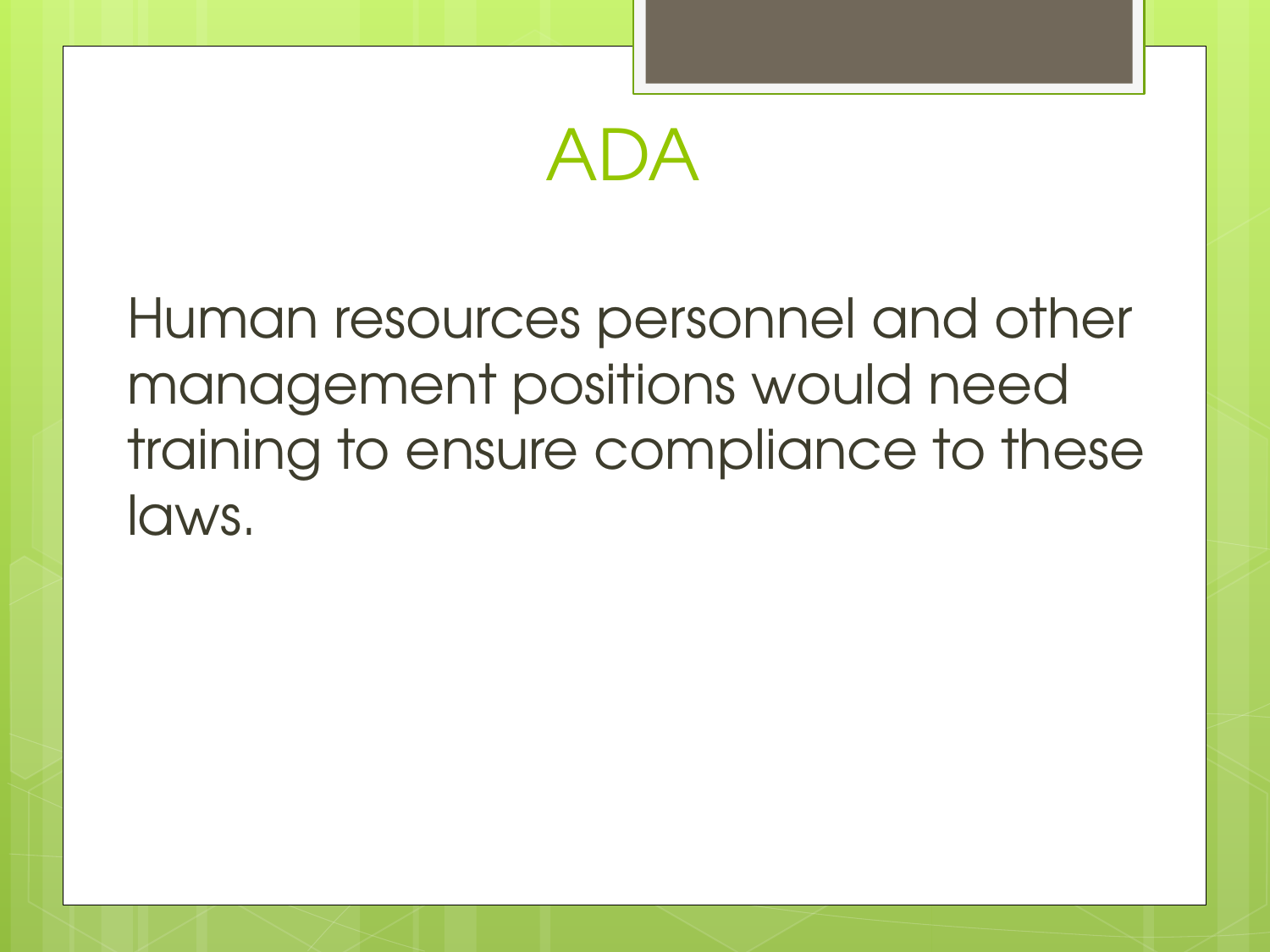

# ADA

Human resources personnel and other management positions would need training to ensure compliance to these laws.